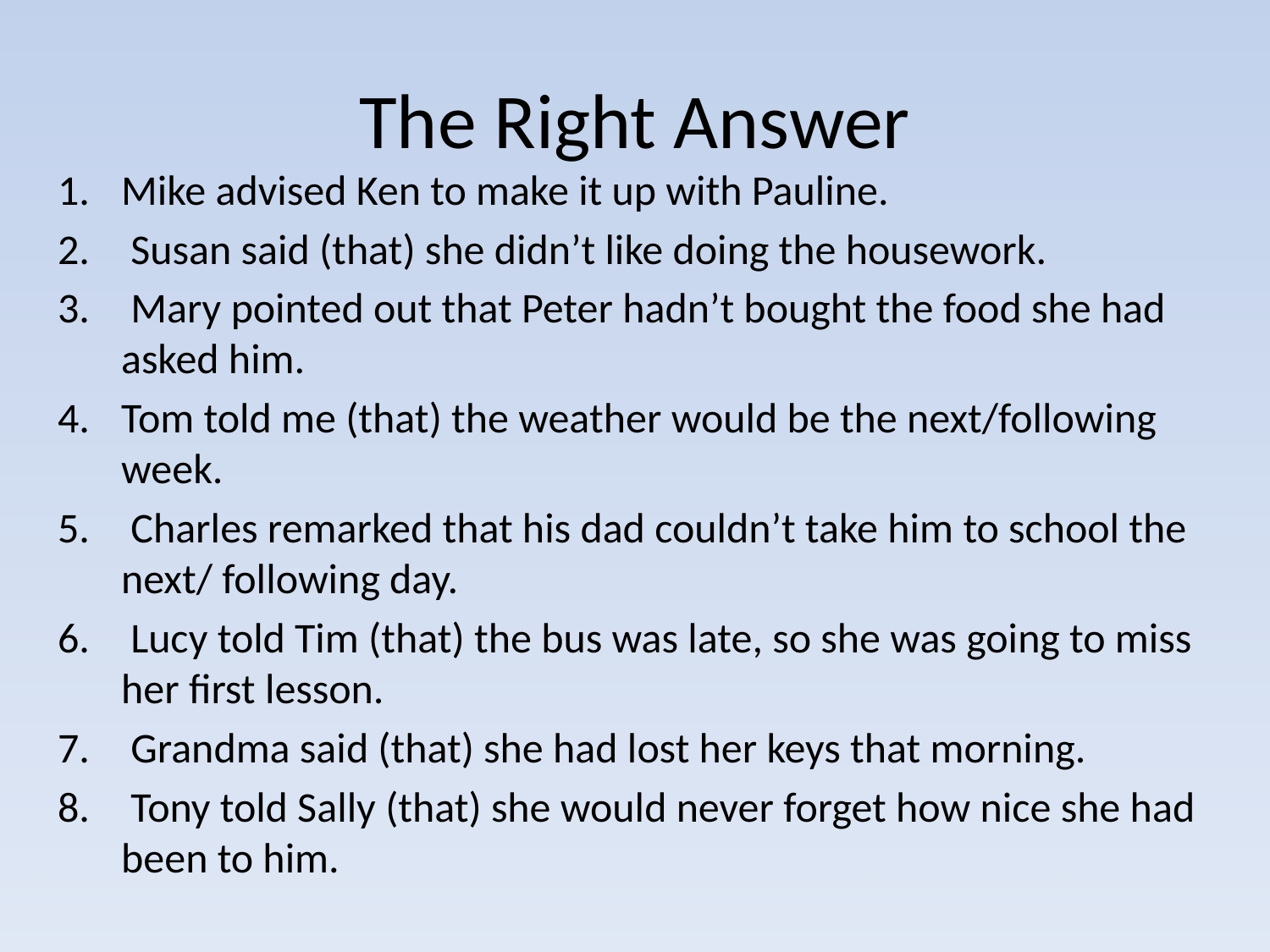

# The Right Answer
Mike advised Ken to make it up with Pauline.
 Susan said (that) she didn’t like doing the housework.
 Mary pointed out that Peter hadn’t bought the food she had asked him.
Tom told me (that) the weather would be the next/following week.
 Charles remarked that his dad couldn’t take him to school the next/ following day.
 Lucy told Tim (that) the bus was late, so she was going to miss her first lesson.
 Grandma said (that) she had lost her keys that morning.
 Tony told Sally (that) she would never forget how nice she had been to him.